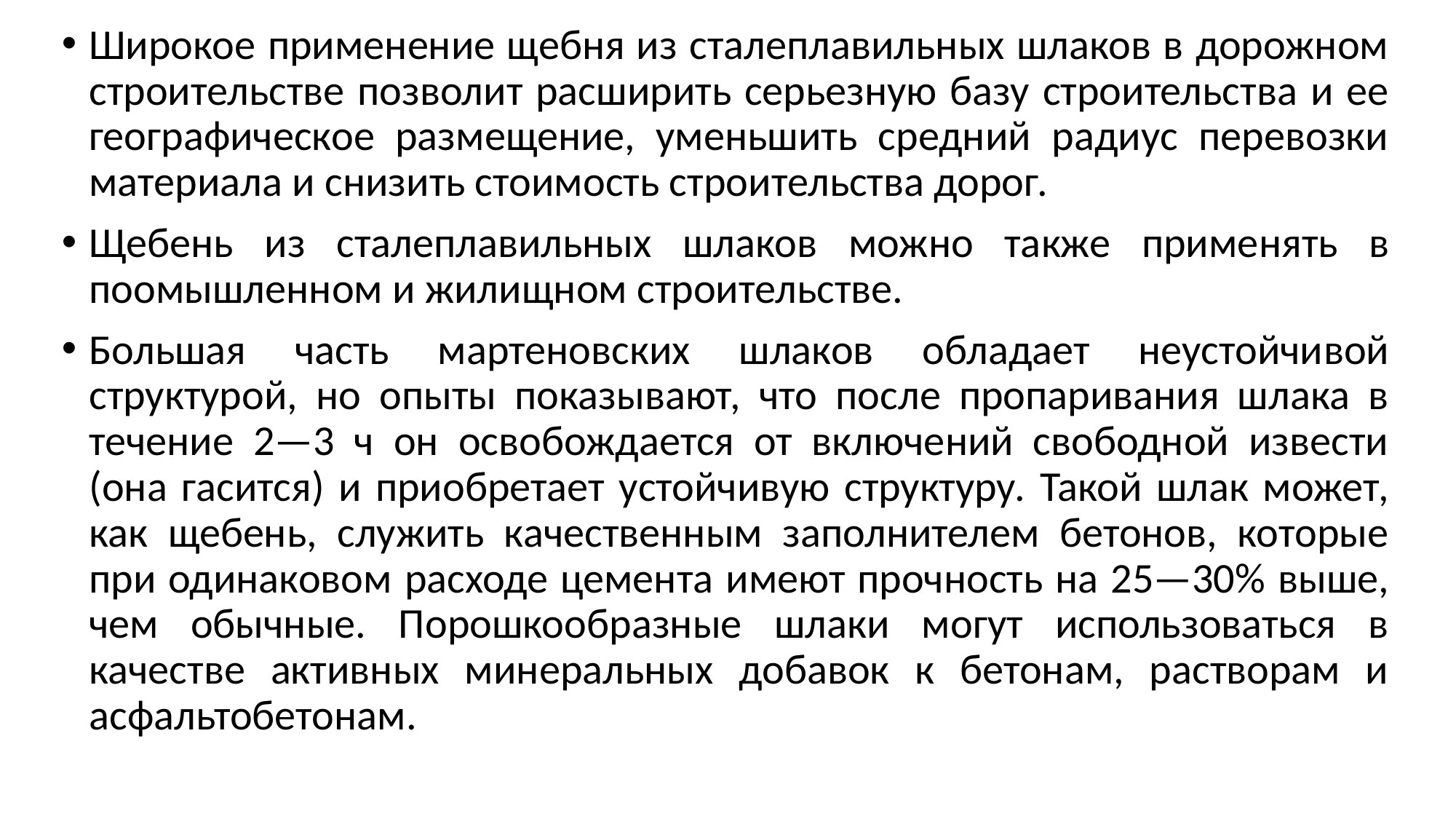

Широкое применение щебня из сталеплавильных шлаков в дорожном строительстве позволит расширить серьезную базу строительства и ее географическое размещение, уменьшить средний радиус перевозки материала и снизить стоимость строи­тельства дорог.
Щебень из сталеплавильных шлаков можно также приме­нять в поомышленном и жилищном строительстве.
Большая часть мартеновских шлаков обладает неустойчи­вой структурой, но опыты показывают, что после пропаривания шлака в течение 2—3 ч он освобождается от включений свободной извести (она гасится) и приобретает устойчивую структуру. Такой шлак может, как щебень, служить качественным заполнителем бетонов, которые при одинаковом расходе це­мента имеют прочность на 25—30% выше, чем обычные. По­рошкообразные шлаки могут использоваться в качестве актив­ных минеральных добавок к бетонам, растворам и асфальтобе­тонам.